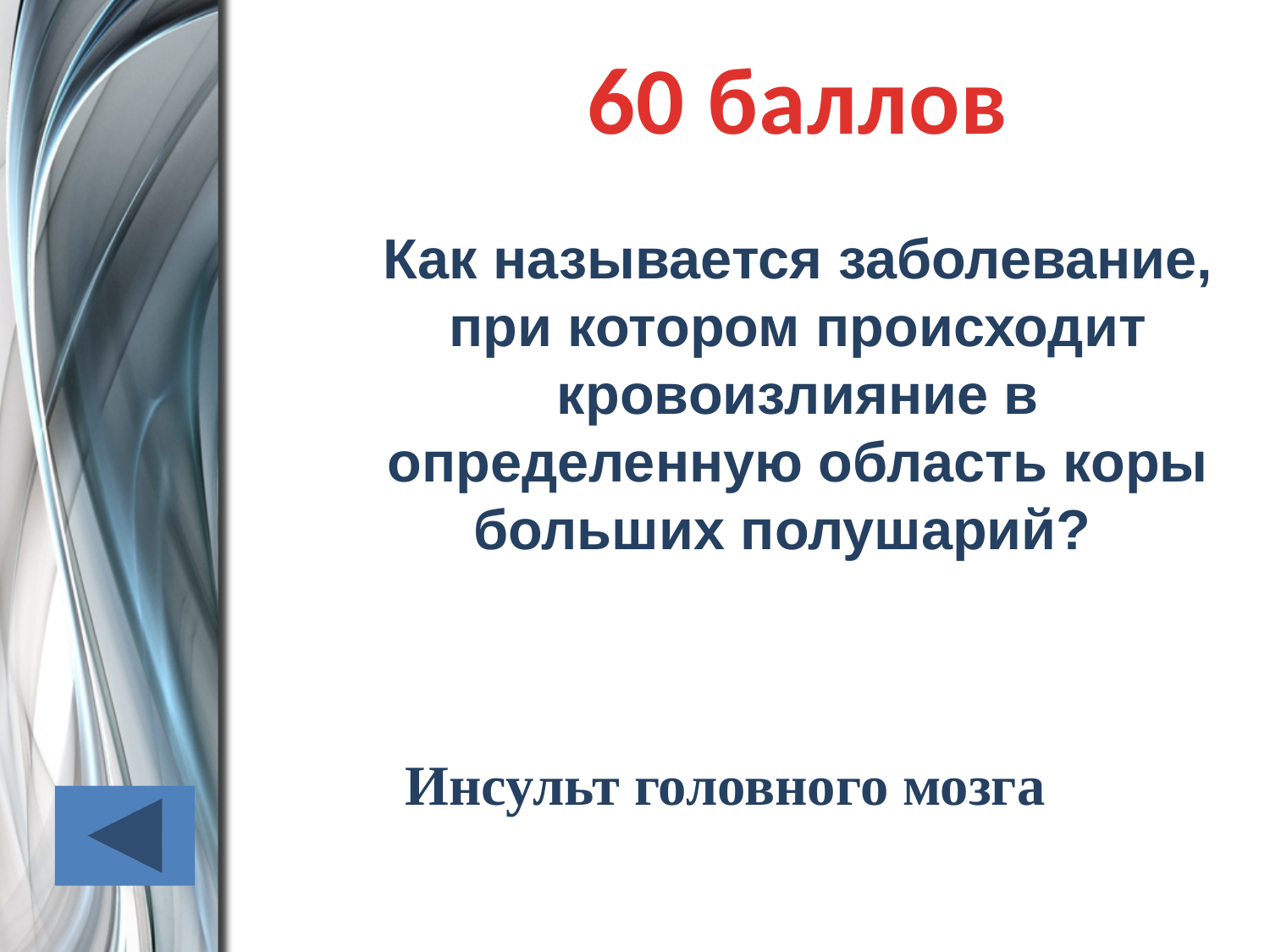

60 баллов

Как называется заболевание, при котором происходит кровоизлияние в определенную область коры больших полушарий?
Инсульт головного мозга